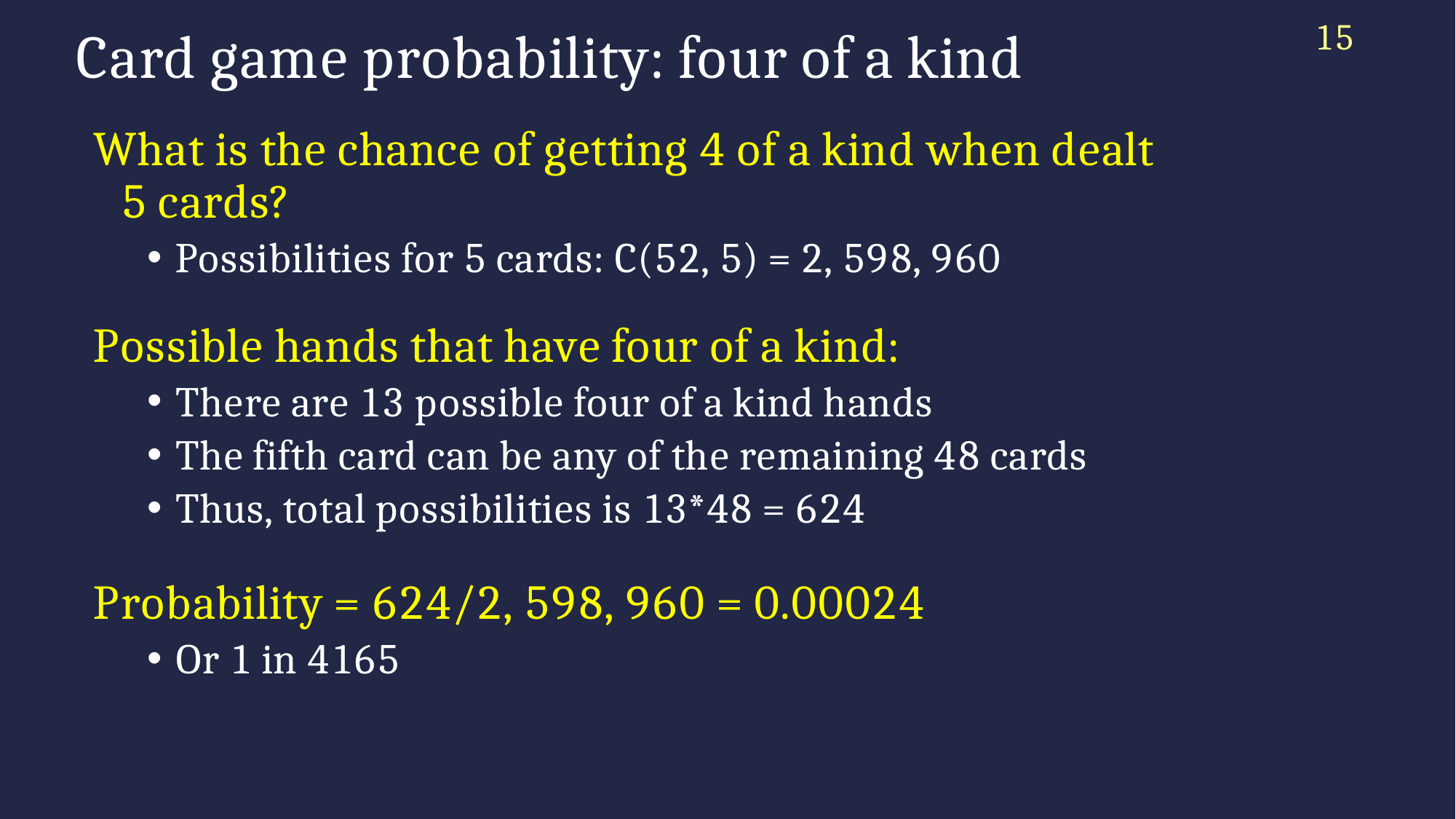

15
# Card game probability: four of a kind
What is the chance of getting 4 of a kind when dealt 5 cards?
Possibilities for 5 cards: C(52, 5) = 2, 598, 960

Possible hands that have four of a kind:
There are 13 possible four of a kind hands
The fifth card can be any of the remaining 48 cards
Thus, total possibilities is 13*48 = 624

Probability = 624/2, 598, 960 = 0.00024
Or 1 in 4165